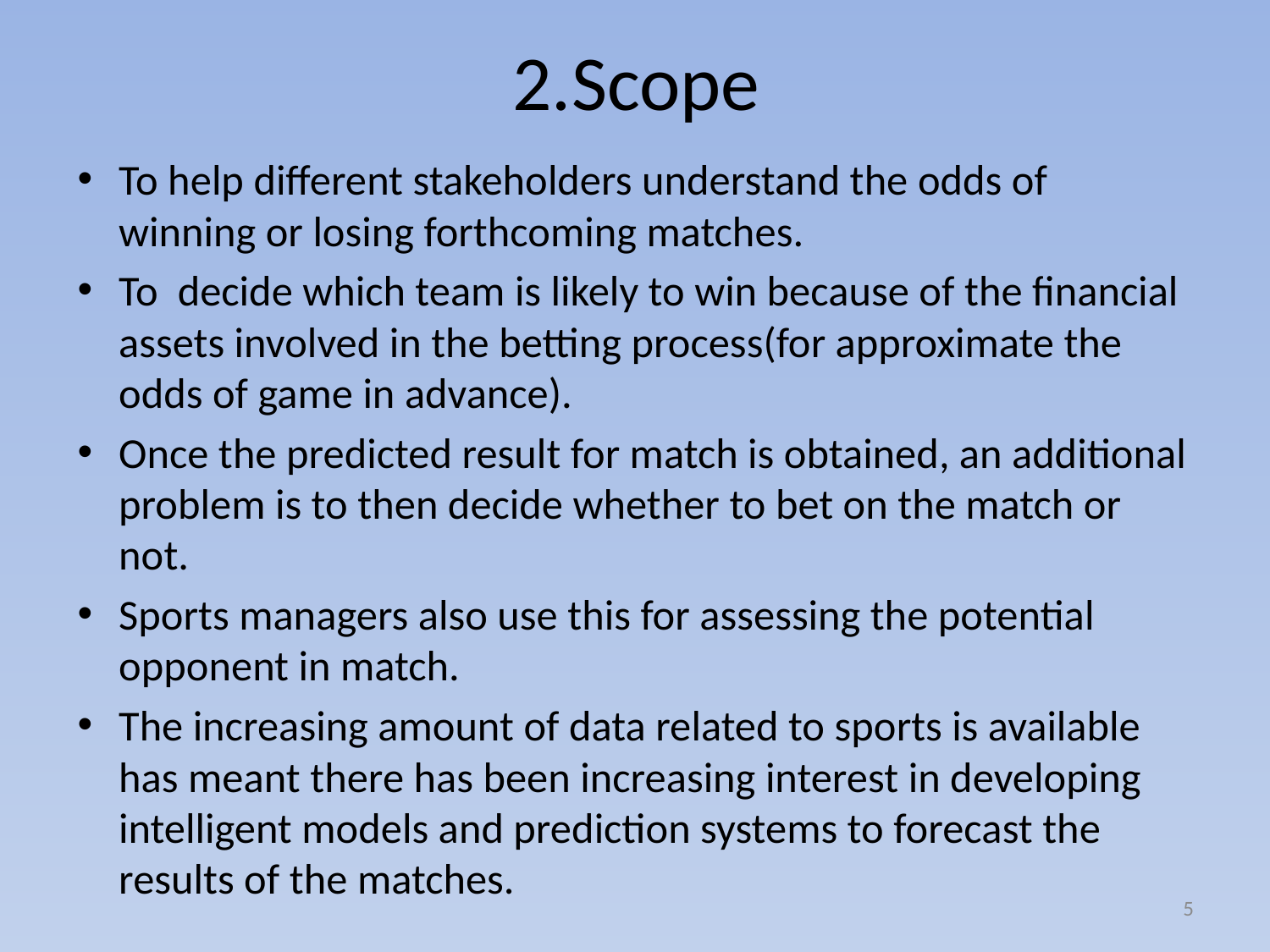

# 2.Scope
To help different stakeholders understand the odds of winning or losing forthcoming matches.
To  decide which team is likely to win because of the financial assets involved in the betting process(for approximate the odds of game in advance).
Once the predicted result for match is obtained, an additional problem is to then decide whether to bet on the match or not.
Sports managers also use this for assessing the potential opponent in match.
The increasing amount of data related to sports is available has meant there has been increasing interest in developing intelligent models and prediction systems to forecast the results of the matches.

5